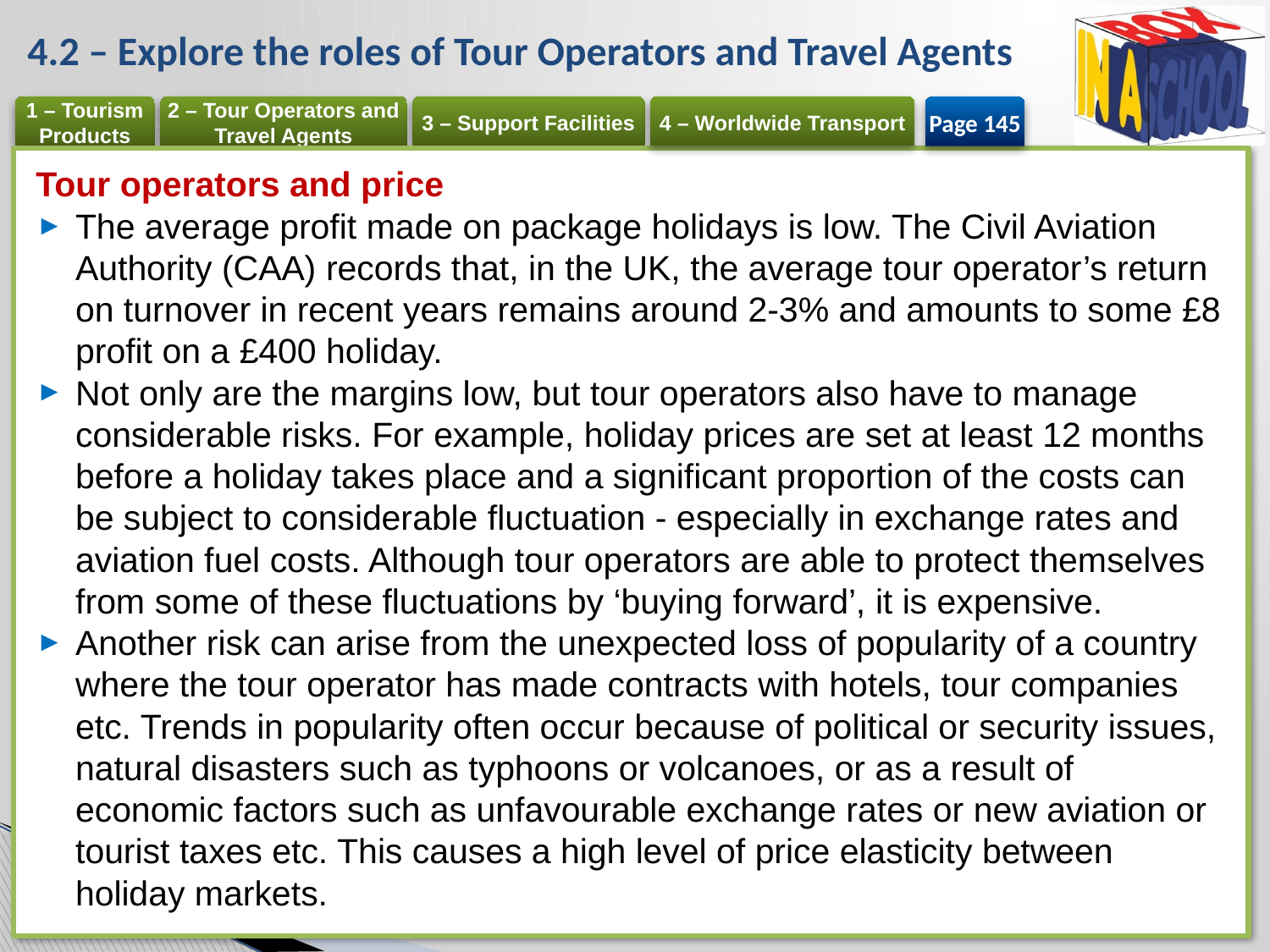

# 4.2 – Explore the roles of Tour Operators and Travel Agents
Page 145
Tour operators and price
The average profit made on package holidays is low. The Civil Aviation Authority (CAA) records that, in the UK, the average tour operator’s return on turnover in recent years remains around 2-3% and amounts to some £8 profit on a £400 holiday.
Not only are the margins low, but tour operators also have to manage considerable risks. For example, holiday prices are set at least 12 months before a holiday takes place and a significant proportion of the costs can be subject to considerable fluctuation - especially in exchange rates and aviation fuel costs. Although tour operators are able to protect themselves from some of these fluctuations by ‘buying forward’, it is expensive.
Another risk can arise from the unexpected loss of popularity of a country where the tour operator has made contracts with hotels, tour companies etc. Trends in popularity often occur because of political or security issues, natural disasters such as typhoons or volcanoes, or as a result of economic factors such as unfavourable exchange rates or new aviation or tourist taxes etc. This causes a high level of price elasticity between holiday markets.